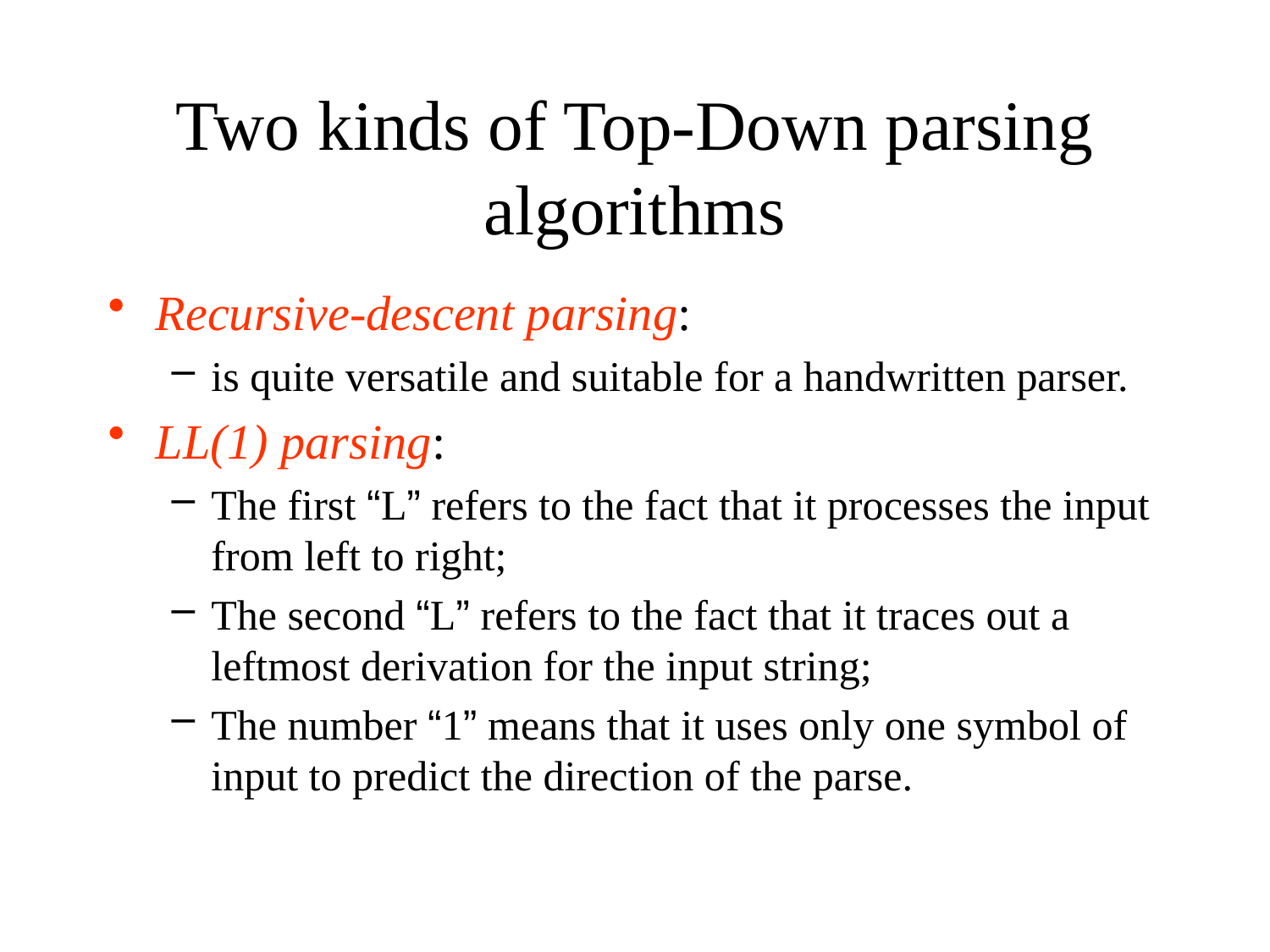

# Two kinds of Top-Down parsing algorithms
Recursive-descent parsing:
is quite versatile and suitable for a handwritten parser.
LL(1) parsing:
The first “L” refers to the fact that it processes the input from left to right;
The second “L” refers to the fact that it traces out a leftmost derivation for the input string;
The number “1” means that it uses only one symbol of input to predict the direction of the parse.